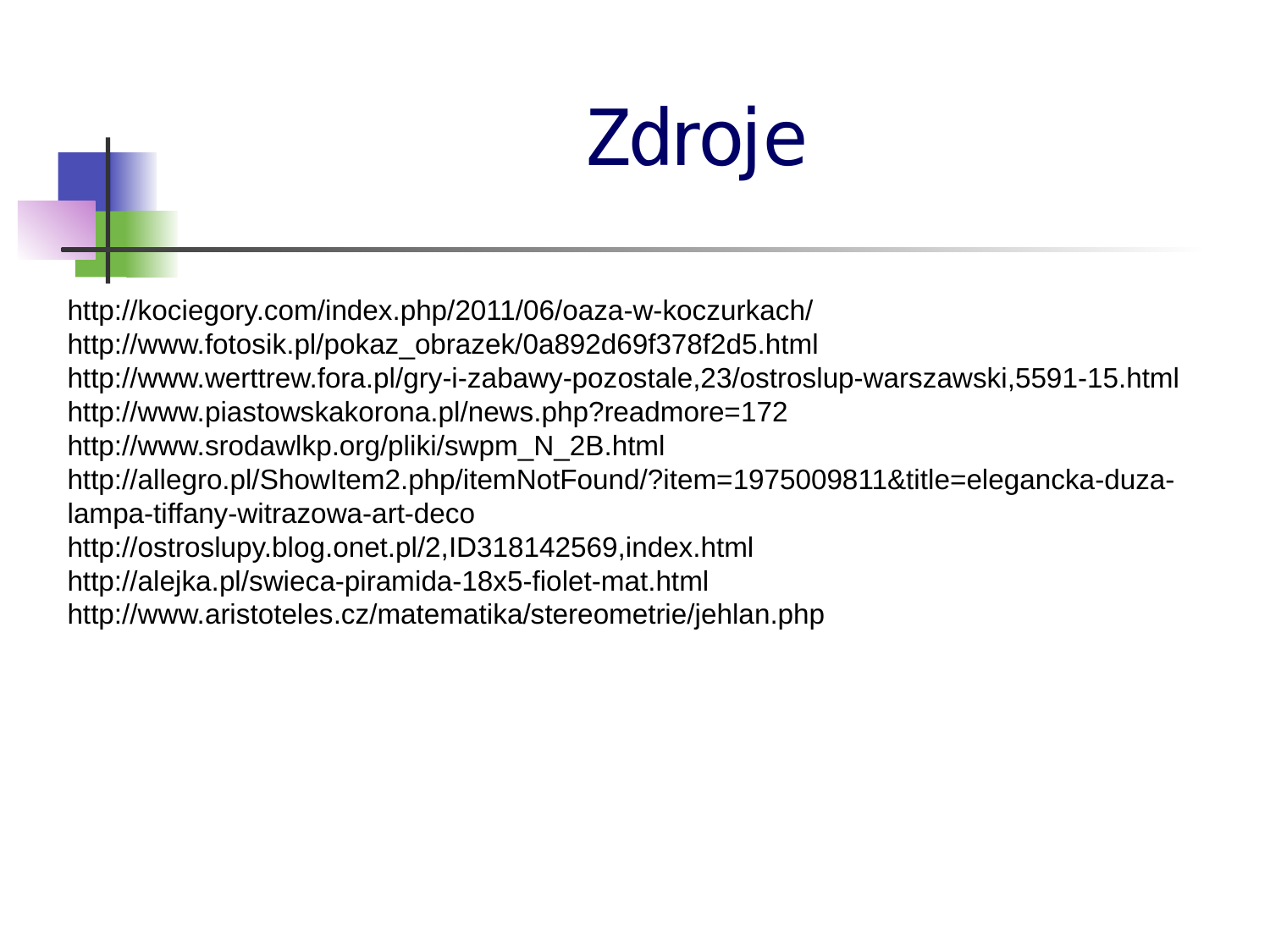

Zdroje
http://kociegory.com/index.php/2011/06/oaza-w-koczurkach/
http://www.fotosik.pl/pokaz_obrazek/0a892d69f378f2d5.html
http://www.werttrew.fora.pl/gry-i-zabawy-pozostale,23/ostroslup-warszawski,5591-15.html
http://www.piastowskakorona.pl/news.php?readmore=172
http://www.srodawlkp.org/pliki/swpm_N_2B.html
http://allegro.pl/ShowItem2.php/itemNotFound/?item=1975009811&title=elegancka-duza-lampa-tiffany-witrazowa-art-deco
http://ostroslupy.blog.onet.pl/2,ID318142569,index.html
http://alejka.pl/swieca-piramida-18x5-fiolet-mat.html
http://www.aristoteles.cz/matematika/stereometrie/jehlan.php